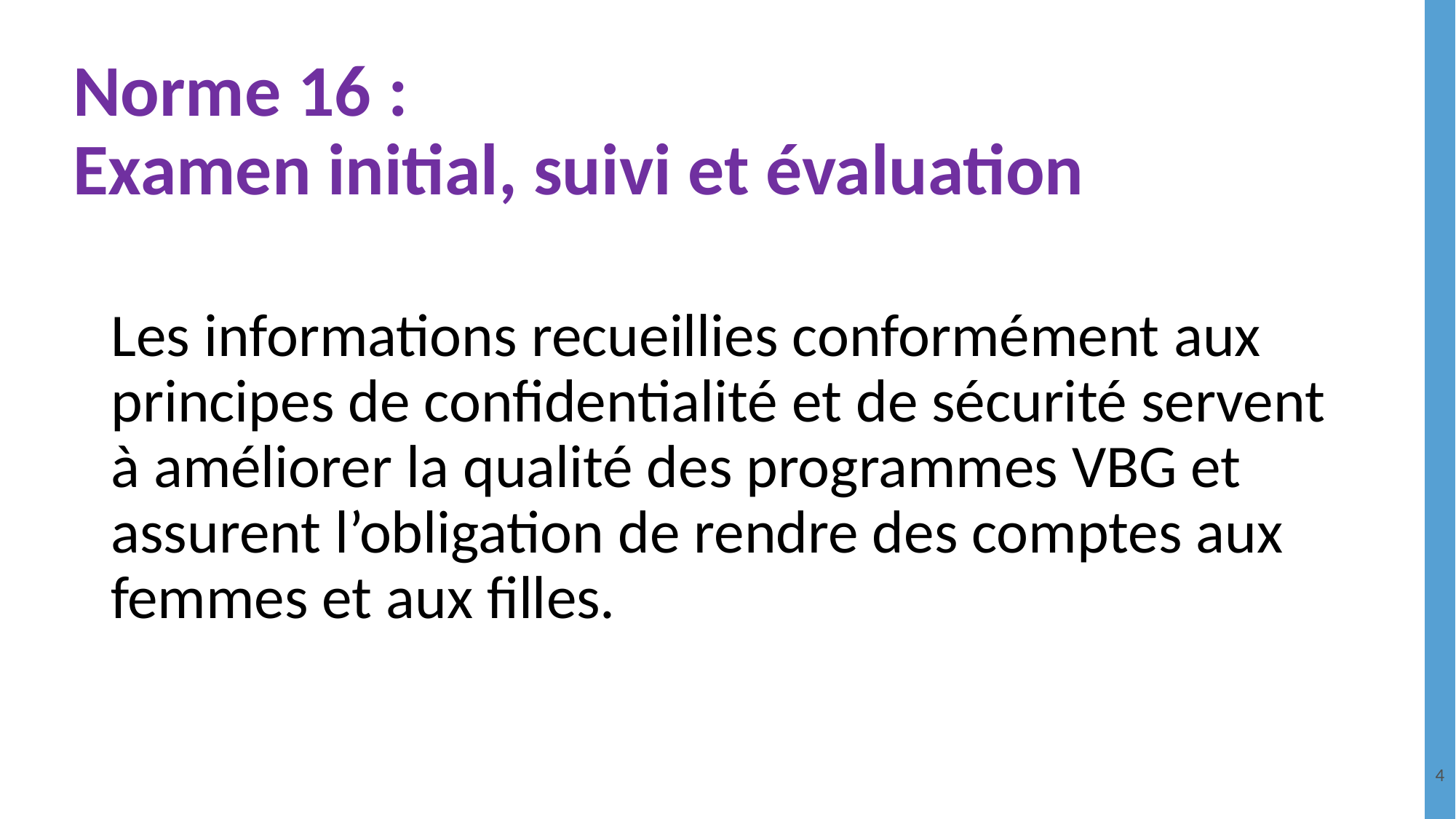

# Norme 16 : Examen initial, suivi et évaluation
Les informations recueillies conformément aux principes de confidentialité et de sécurité servent à améliorer la qualité des programmes VBG et assurent l’obligation de rendre des comptes aux femmes et aux filles.